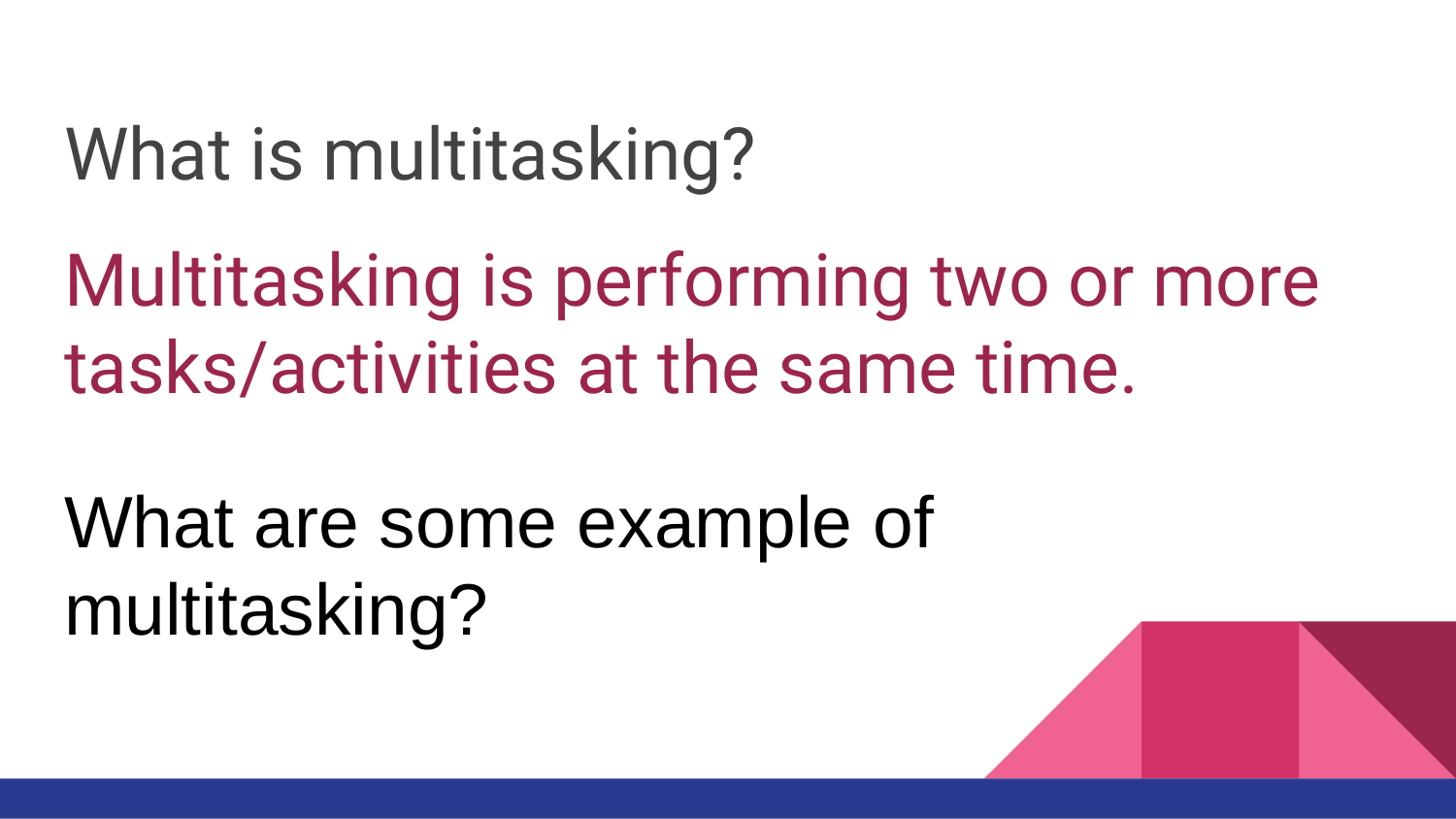

What is multitasking?
Multitasking is performing two or more tasks/activities at the same time.
What are some example of multitasking?